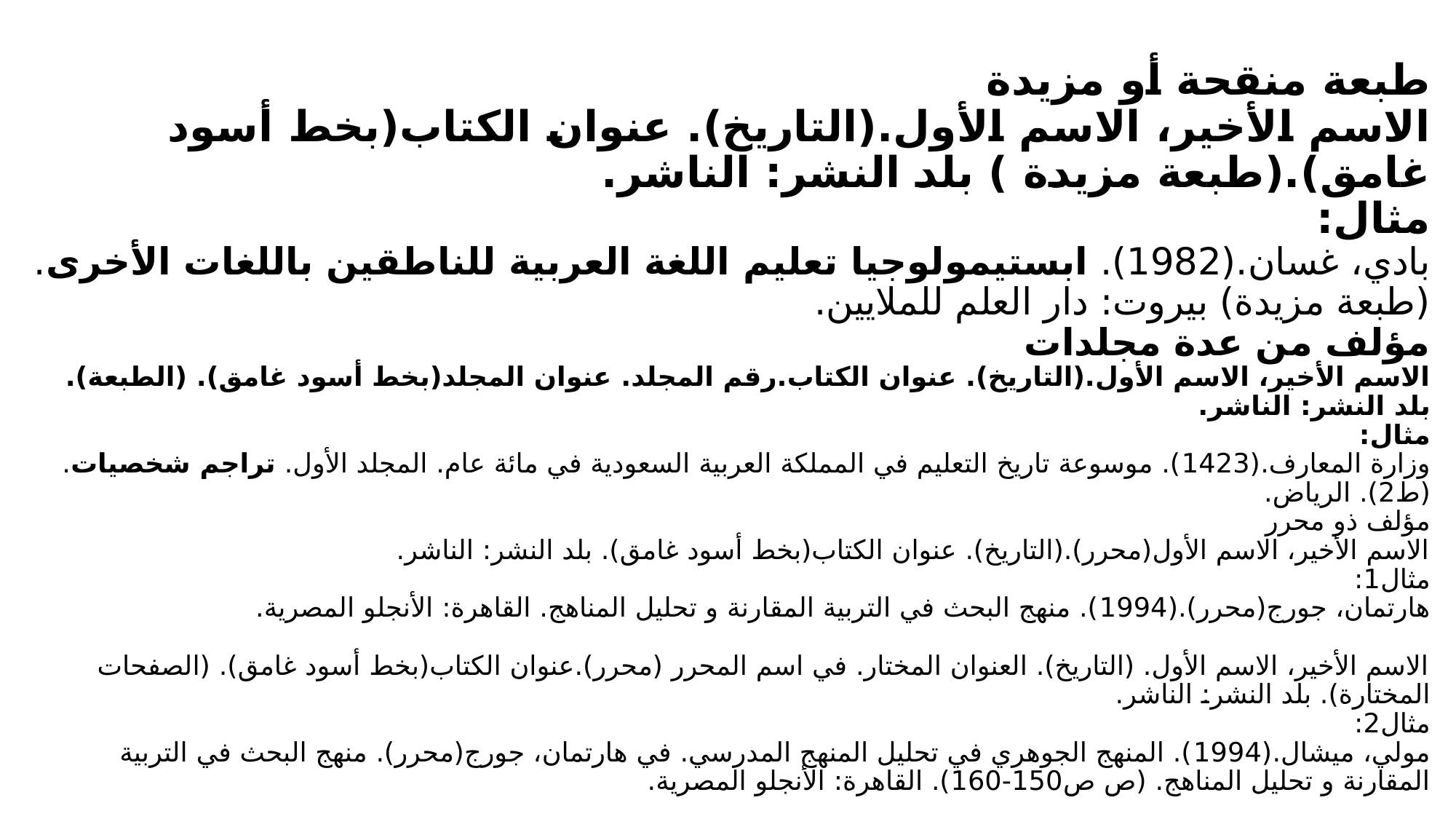

# طبعة منقحة أو مزيدة الاسم الأخير، الاسم الأول.(التاريخ). عنوان الكتاب(بخط أسود غامق).(طبعة مزيدة ) بلد النشر: الناشر. مثال: بادي، غسان.(1982). ابستيمولوجيا تعليم اللغة العربية للناطقين باللغات الأخرى.(طبعة مزيدة) بيروت: دار العلم للملايين. مؤلف من عدة مجلدات الاسم الأخير، الاسم الأول.(التاريخ). عنوان الكتاب.رقم المجلد. عنوان المجلد(بخط أسود غامق). (الطبعة). بلد النشر: الناشر. مثال: وزارة المعارف.(1423). موسوعة تاريخ التعليم في المملكة العربية السعودية في مائة عام. المجلد الأول. تراجم شخصيات.(ط2). الرياض. مؤلف ذو محرر الاسم الأخير، الاسم الأول(محرر).(التاريخ). عنوان الكتاب(بخط أسود غامق). بلد النشر: الناشر. مثال1: هارتمان، جورج(محرر).(1994). منهج البحث في التربية المقارنة و تحليل المناهج. القاهرة: الأنجلو المصرية.   الاسم الأخير، الاسم الأول. (التاريخ). العنوان المختار. في اسم المحرر (محرر).عنوان الكتاب(بخط أسود غامق). (الصفحات المختارة). بلد النشر: الناشر. مثال2: مولي، ميشال.(1994). المنهج الجوهري في تحليل المنهج المدرسي. في هارتمان، جورج(محرر). منهج البحث في التربية المقارنة و تحليل المناهج. (ص ص150-160). القاهرة: الأنجلو المصرية.